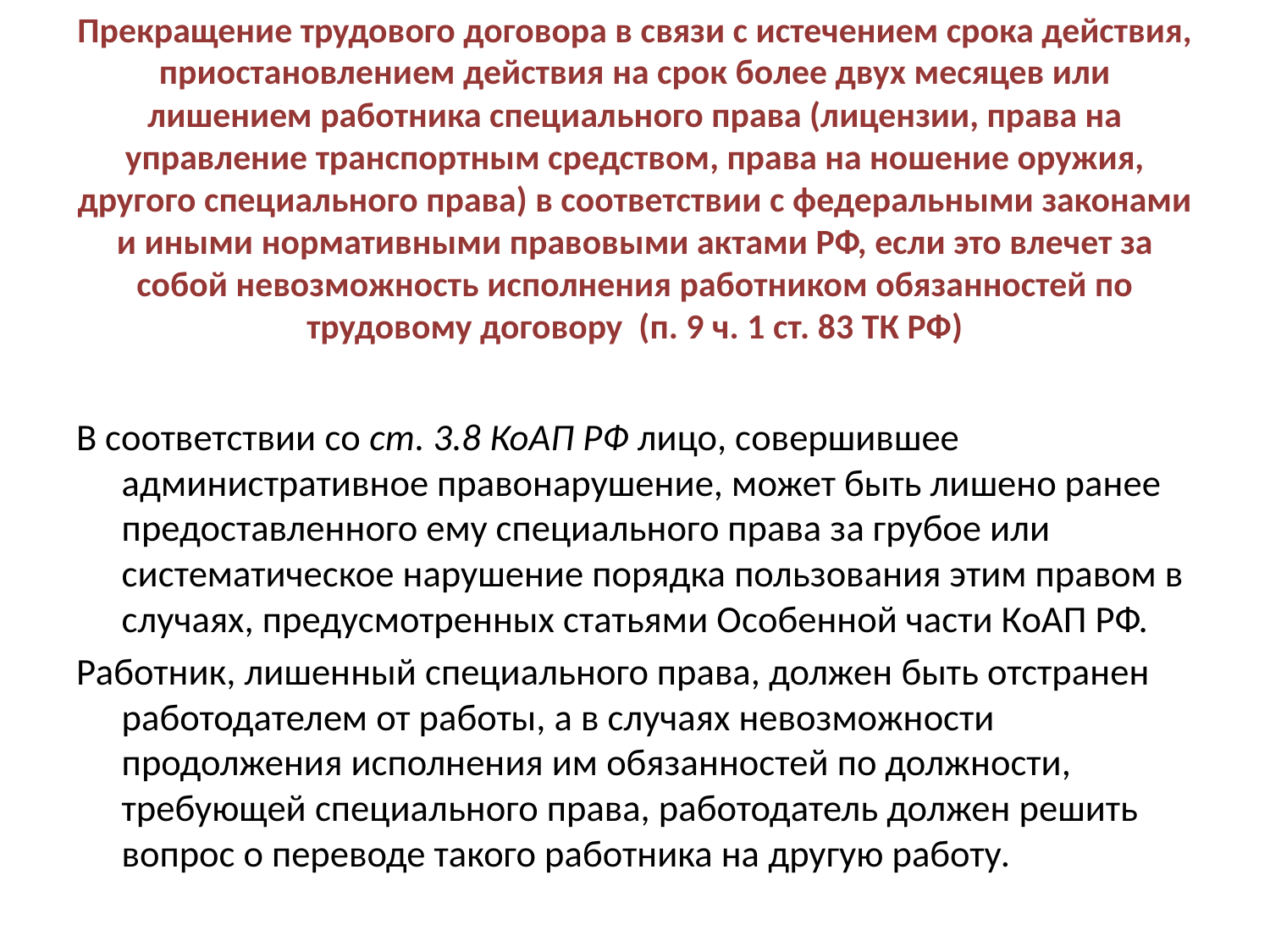

# Прекращение трудового договора в связи с истечением срока действия, приостановлением действия на срок более двух месяцев или лишением работника специального права (лицензии, права на управление транспортным средством, права на ношение оружия, другого специального права) в соответствии с федеральными законами и иными нормативными правовыми актами РФ, если это влечет за собой невозможность исполнения работником обязанностей по трудовому договору  (п. 9 ч. 1 ст. 83 ТК РФ)
В соответствии со ст. 3.8 КоАП РФ лицо, совершившее административное правонарушение, может быть лишено ранее предоставленного ему специального права за грубое или систематическое нарушение порядка пользования этим правом в случаях, предусмотренных статьями Особенной части КоАП РФ.
Работник, лишенный специального права, должен быть отстранен работодателем от работы, а в случаях невозможности продолжения исполнения им обязанностей по должности, требующей специального права, работодатель должен решить вопрос о переводе такого работника на другую работу.